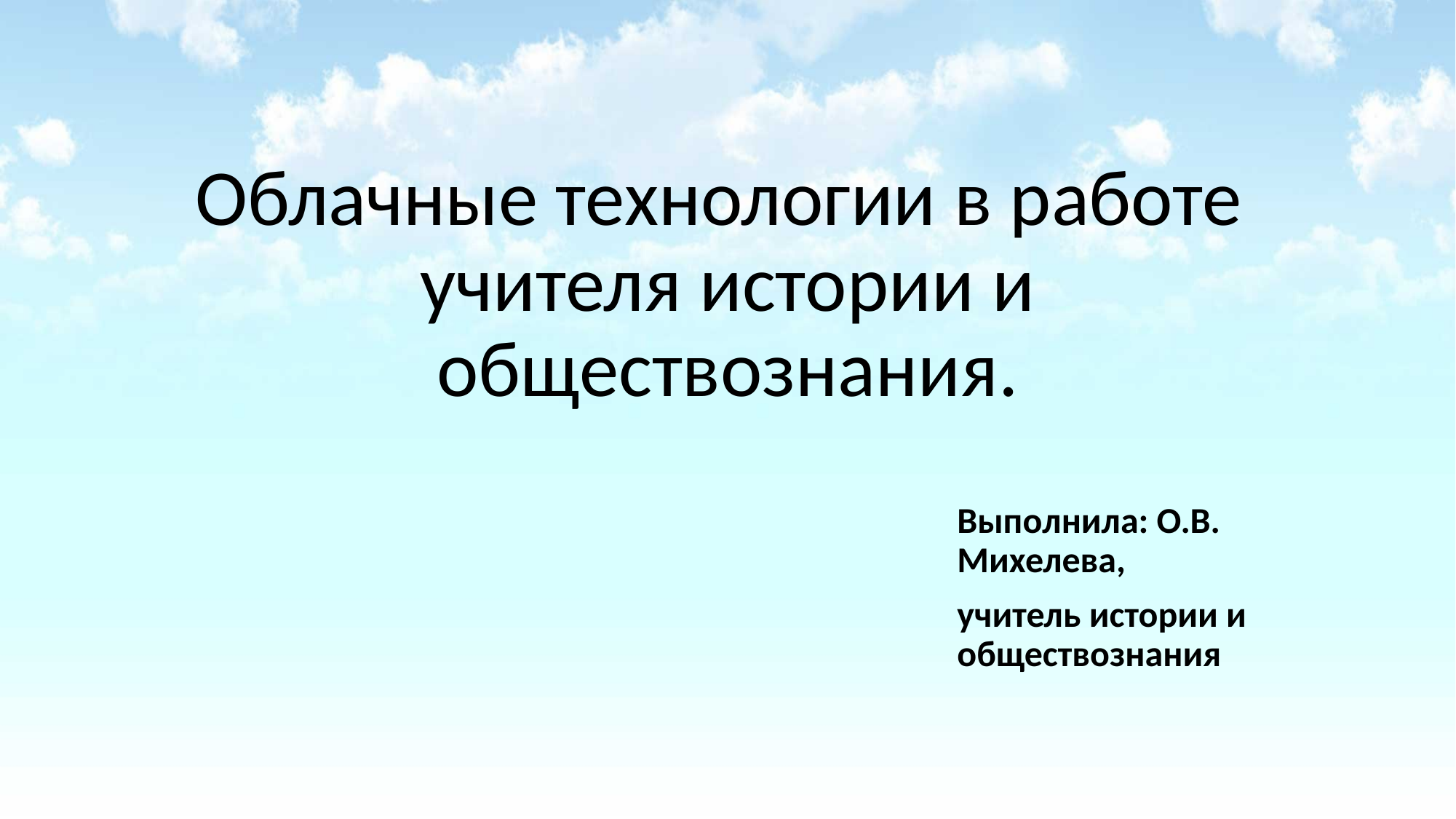

# Облачные технологии в работе учителя истории и обществознания.
Выполнила: О.В. Михелева,
учитель истории и обществознания